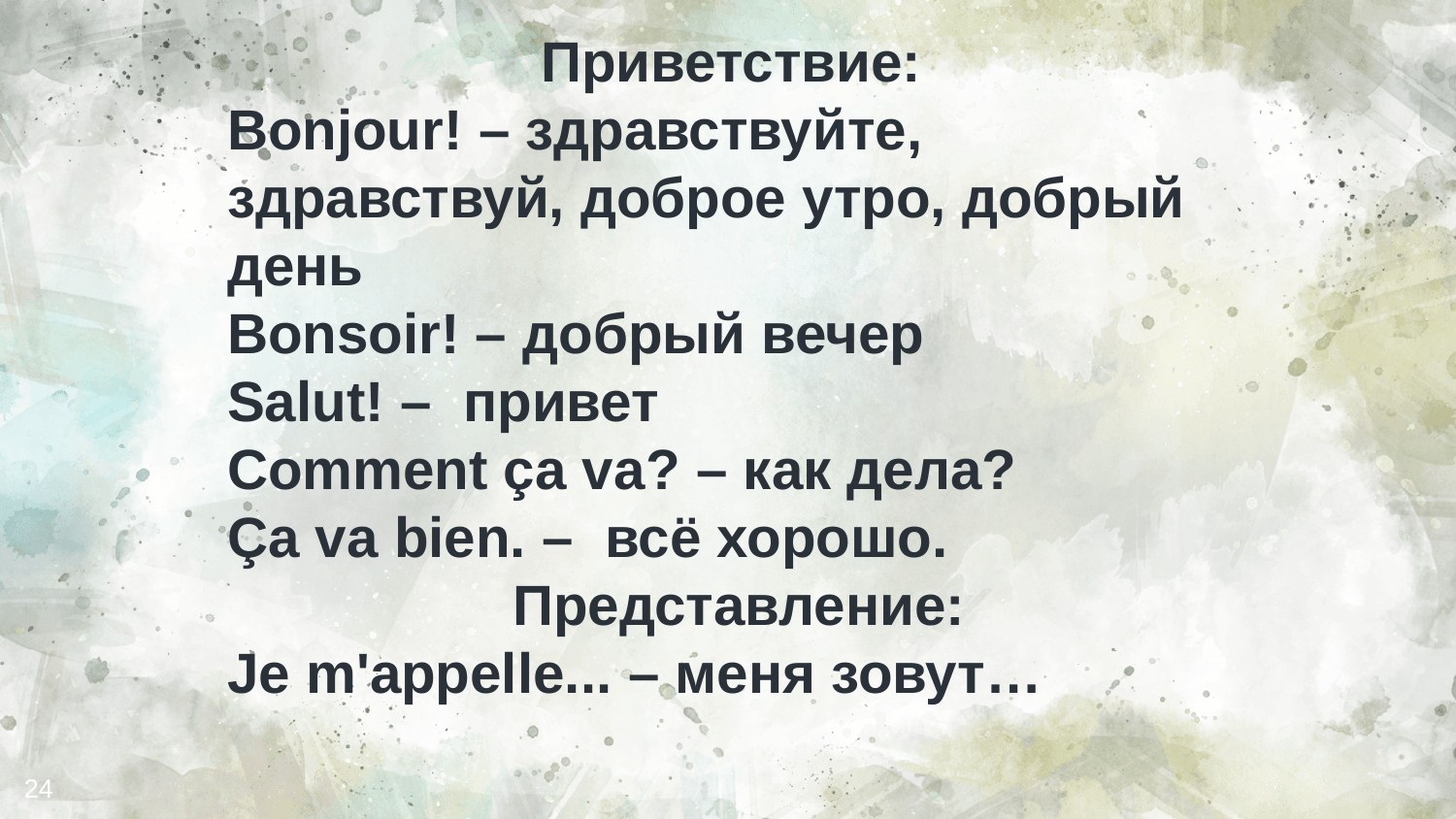

Приветствие:
Bonjour! – здравствуйте, здравствуй, доброе утро, добрый день
Bonsoir! – добрый вечер
Salut! –  привет
Comment ça va? – как дела?
Ça va bien. –  всё хорошо.
Представление:
Je m'appelle... – меня зовут…
24